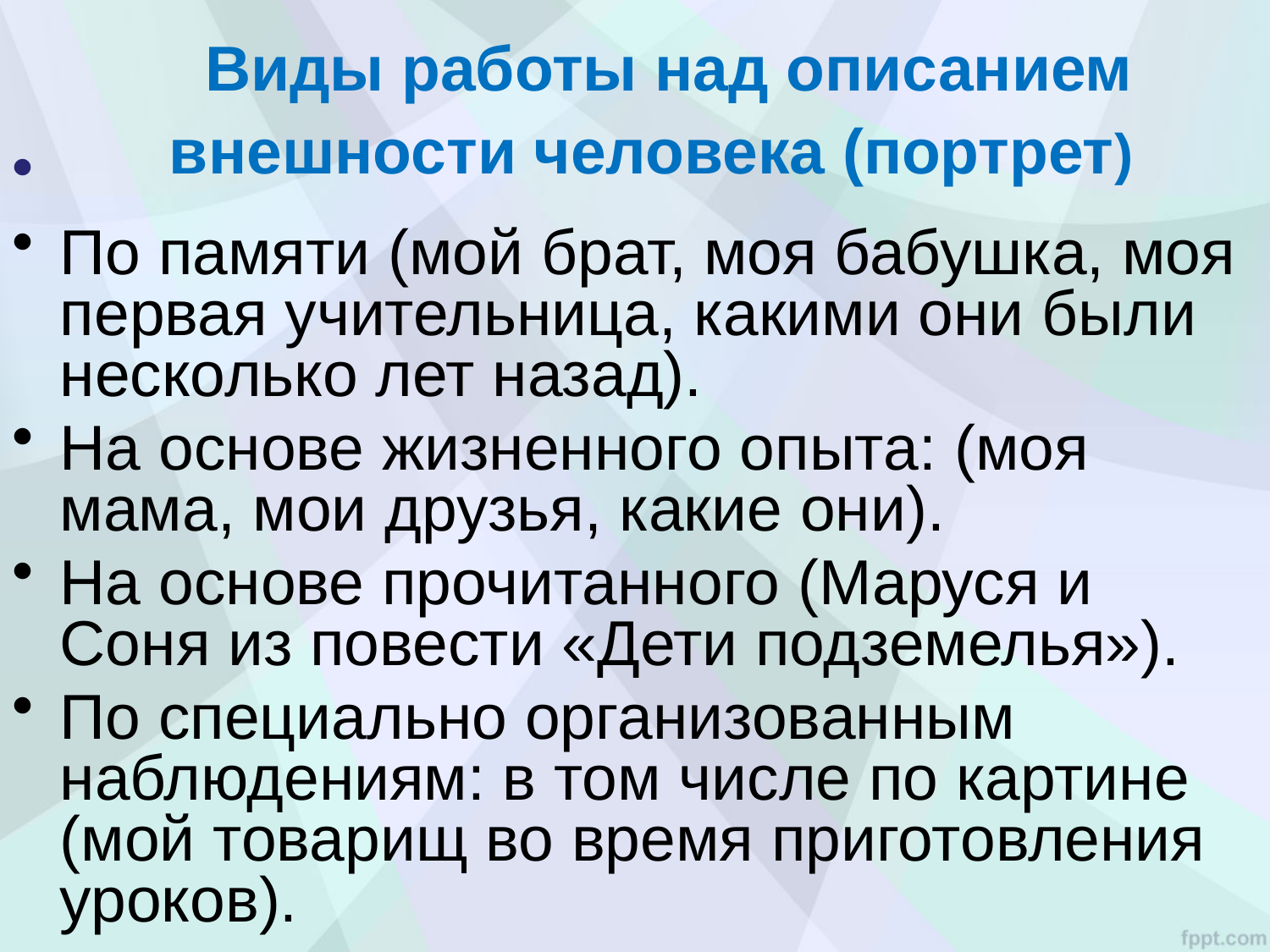

# Виды работы над описанием внешности человека (портрет)

По памяти (мой брат, моя бабушка, моя первая учительница, какими они были несколько лет назад).
На основе жизненного опыта: (моя мама, мои друзья, какие они).
На основе прочитанного (Маруся и Соня из повести «Дети подземелья»).
По специально организованным наблюдениям: в том числе по картине (мой товарищ во время приготовления уроков).